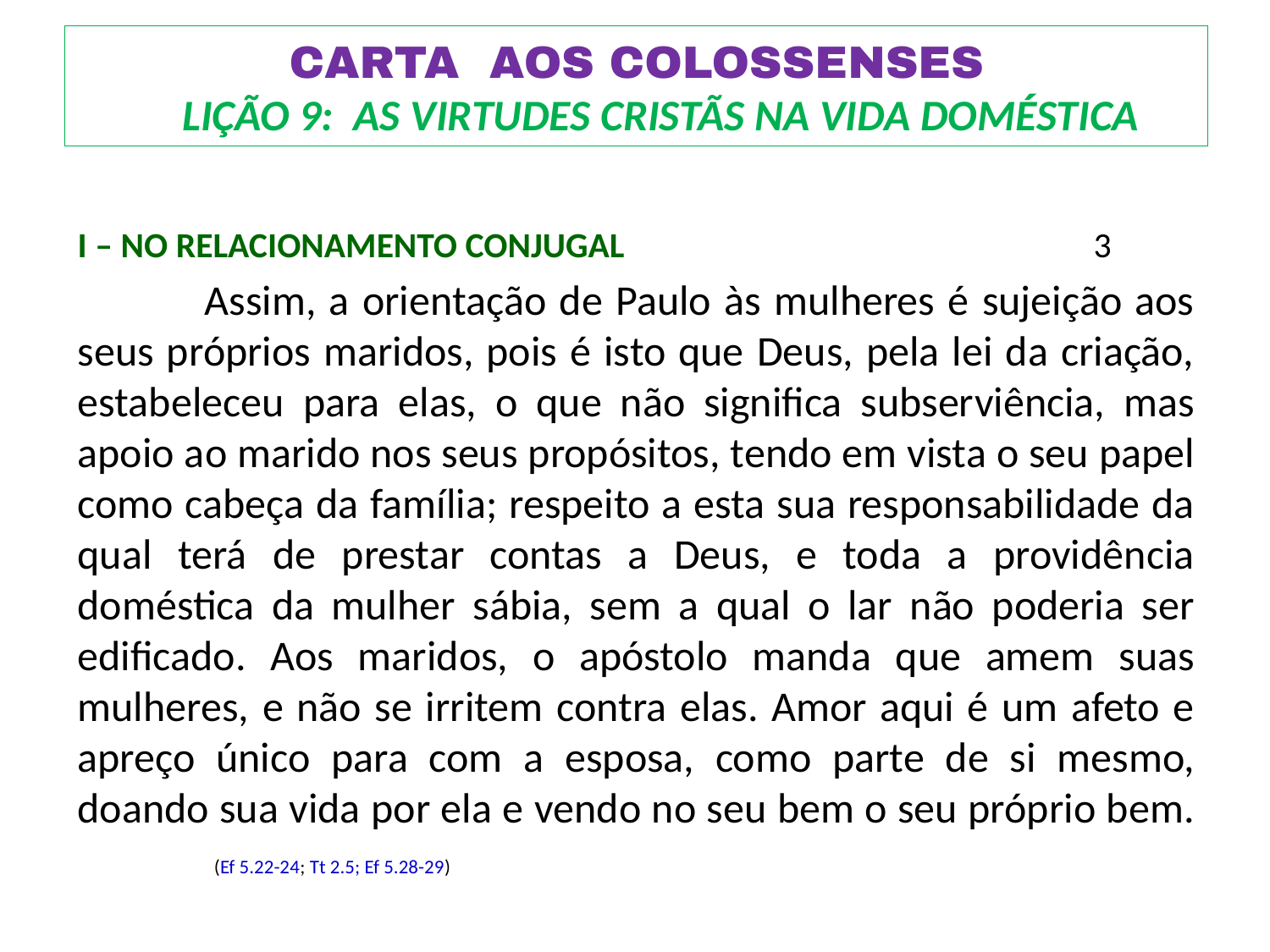

# CARTA  AOS COLOSSENSES LIÇÃO 9:  AS VIRTUDES CRISTÃS NA VIDA DOMÉSTICA
I – NO RELACIONAMENTO CONJUGAL				3
	Assim, a orientação de Paulo às mulheres é sujeição aos seus próprios maridos, pois é isto que Deus, pela lei da criação, estabeleceu para elas, o que não significa subserviência, mas apoio ao marido nos seus propósitos, tendo em vista o seu papel como cabeça da família; respeito a esta sua responsabilidade da qual terá de prestar contas a Deus, e toda a providência doméstica da mulher sábia, sem a qual o lar não poderia ser edificado. Aos maridos, o apóstolo manda que amem suas mulheres, e não se irritem contra elas. Amor aqui é um afeto e apreço único para com a esposa, como parte de si mesmo, doando sua vida por ela e vendo no seu bem o seu próprio bem.	 (Ef 5.22-24; Tt 2.5; Ef 5.28-29)